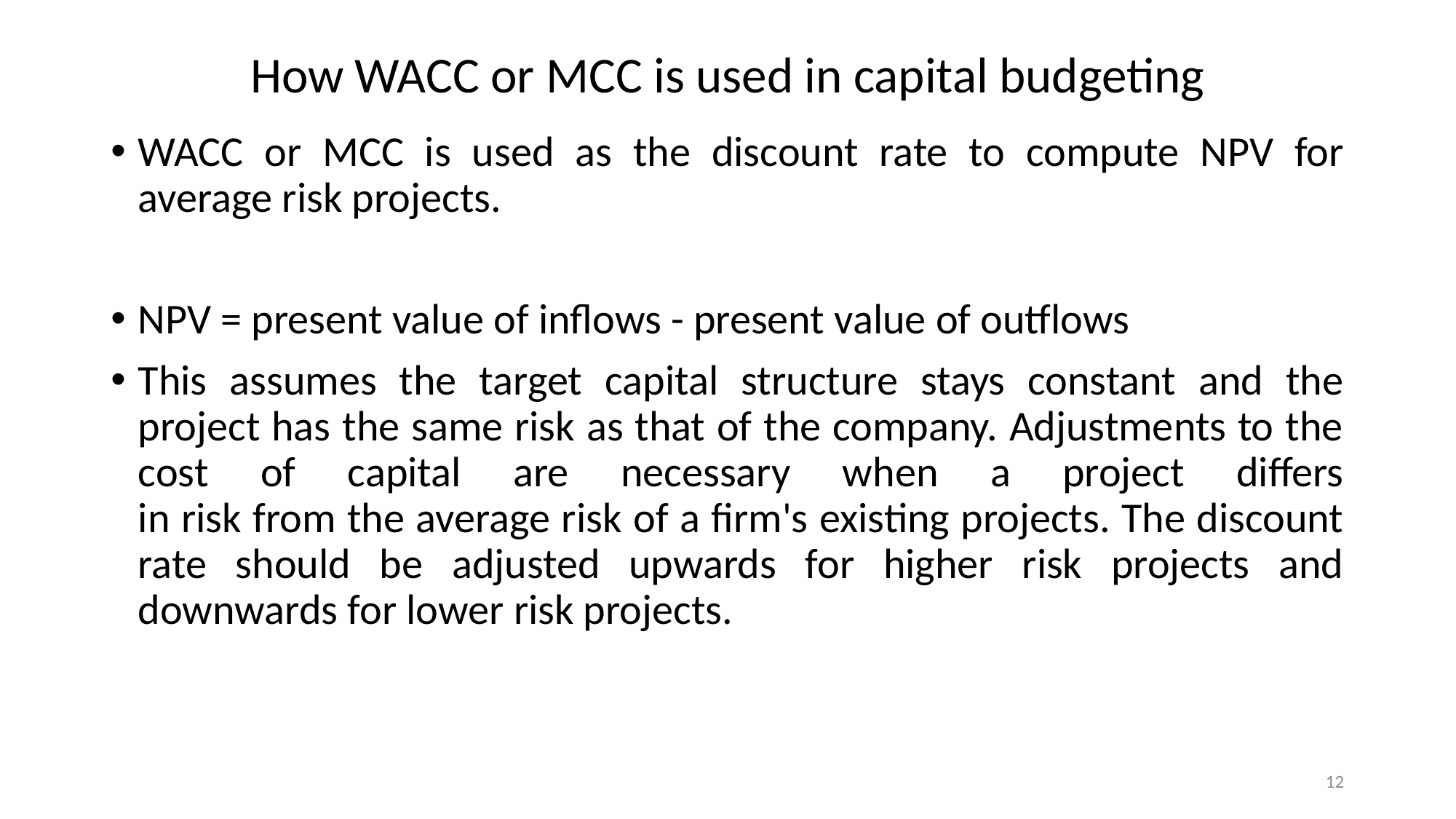

# How WACC or MCC is used in capital budgeting
WACC or MCC is used as the discount rate to compute NPV for average risk projects.

NPV = present value of inflows - present value of outflows
This assumes the target capital structure stays constant and the project has the same risk as that of the company. Adjustments to the cost of capital are necessary when a project differs
in risk from the average risk of a firm's existing projects. The discount rate should be adjusted upwards for higher risk projects and downwards for lower risk projects.
12